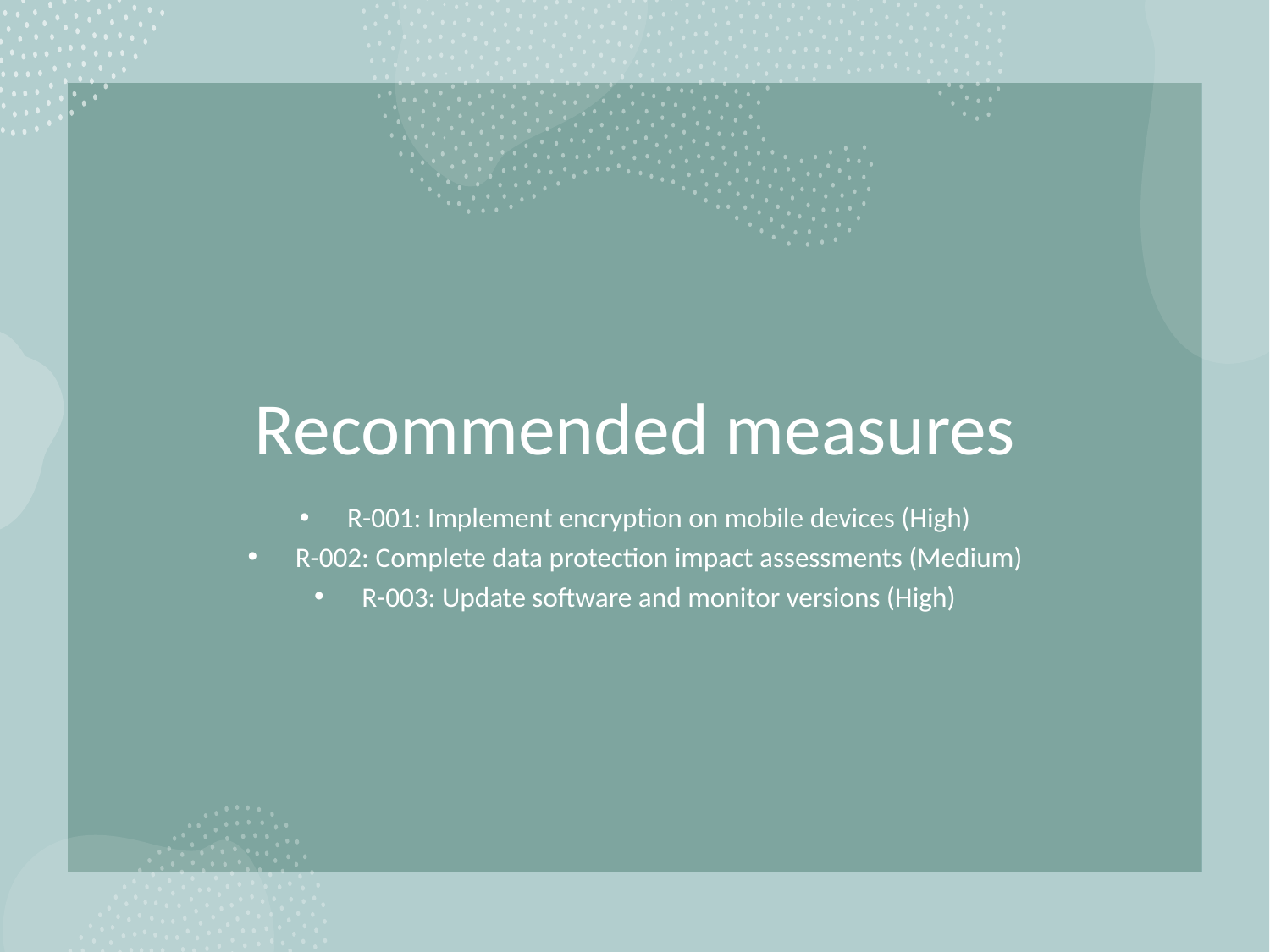

# Recommended measures
R-001: Implement encryption on mobile devices (High)
R-002: Complete data protection impact assessments (Medium)
R-003: Update software and monitor versions (High)